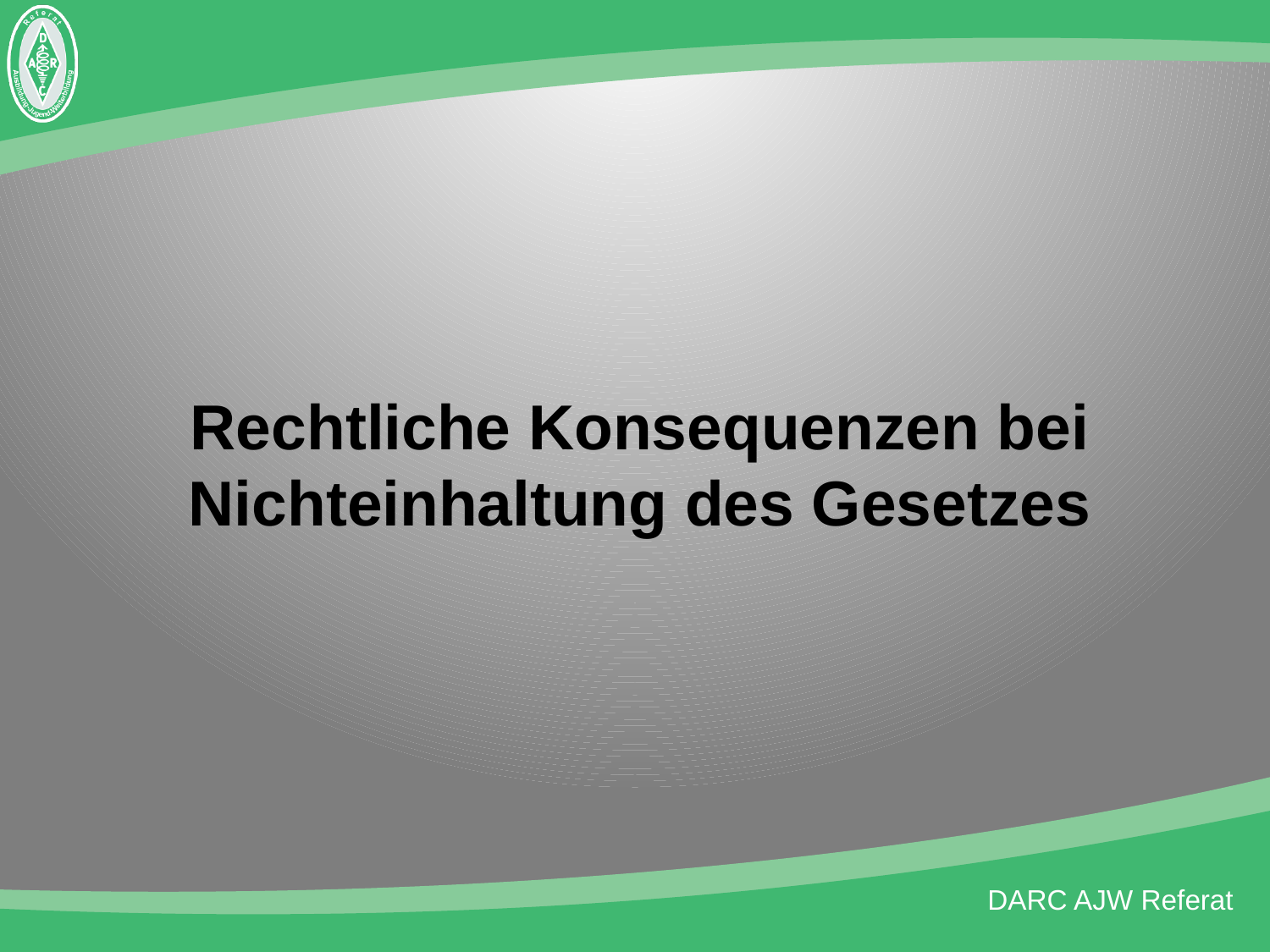

# Rechtliche Konsequenzen bei Nichteinhaltung des Gesetzes